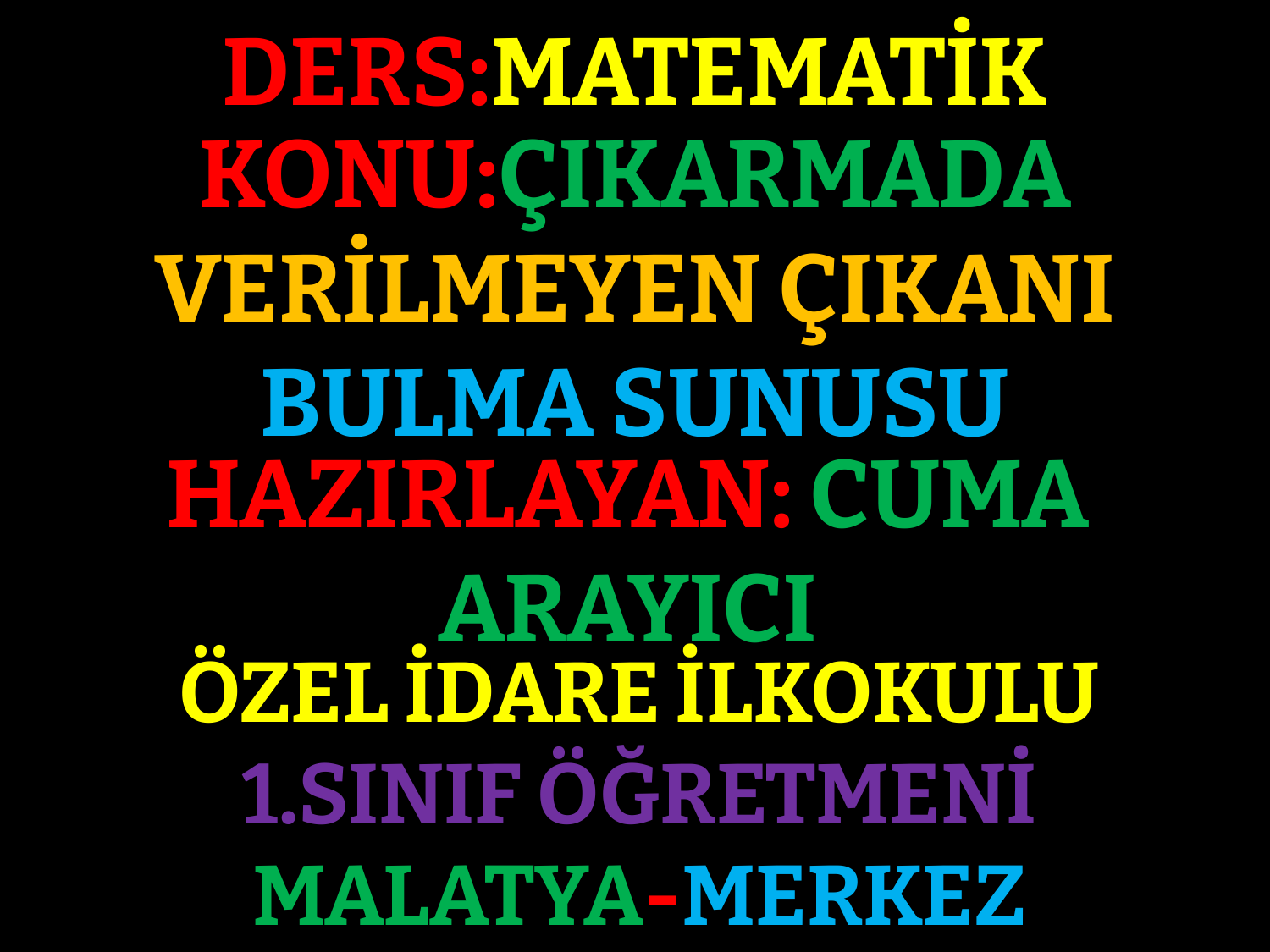

DERS:MATEMATİK
KONU:ÇIKARMADA VERİLMEYEN ÇIKANI BULMA SUNUSU
#
HAZIRLAYAN: CUMA ARAYICI
ÖZEL İDARE İLKOKULU
1.SINIF ÖĞRETMENİ
MALATYA-MERKEZ